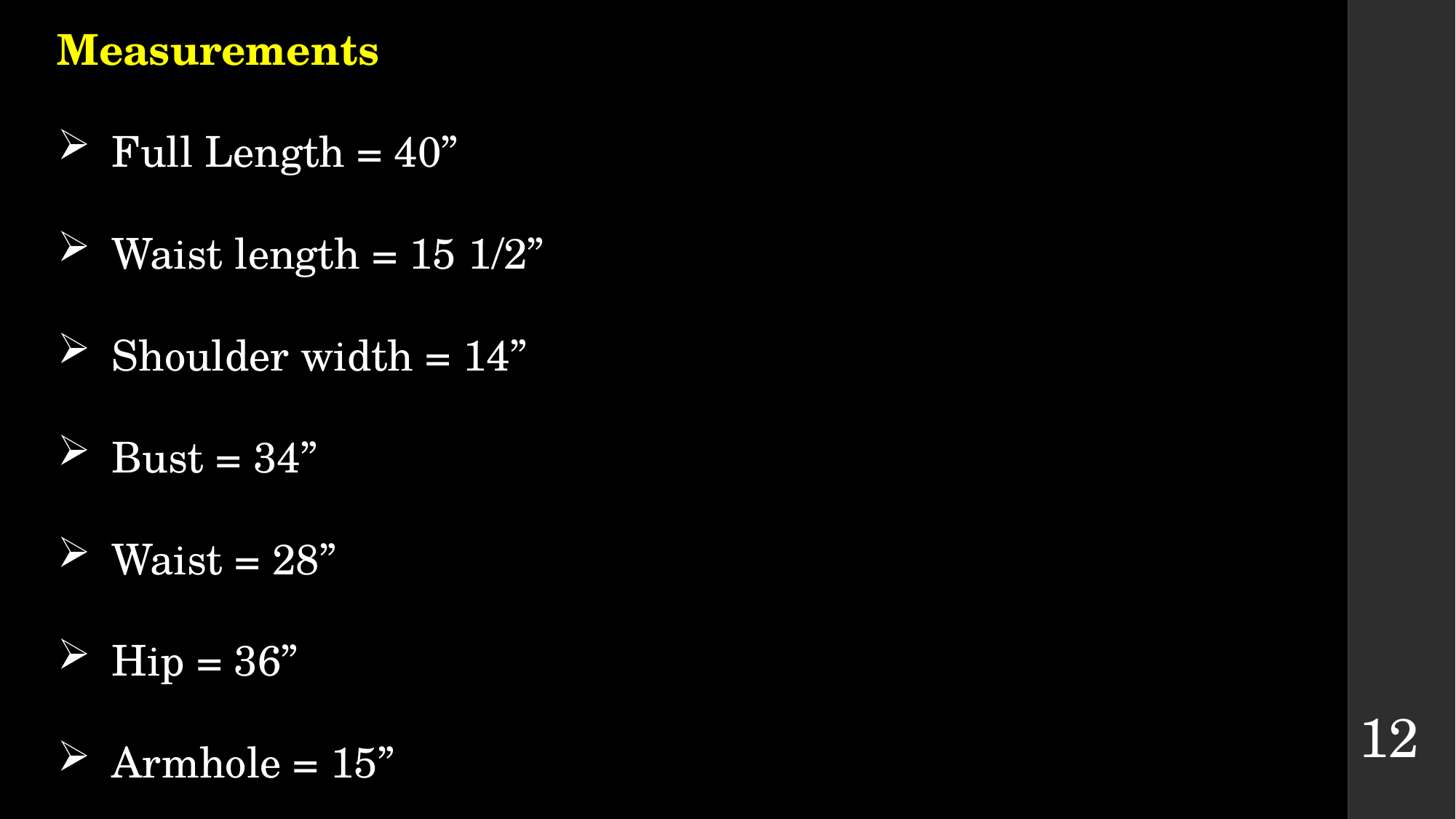

Measurements

Full Length = 40”

Waist length = 15 1/2”

Shoulder width = 14”

Bust = 34”

Waist = 28”

Hip = 36”

Armhole = 15”
12